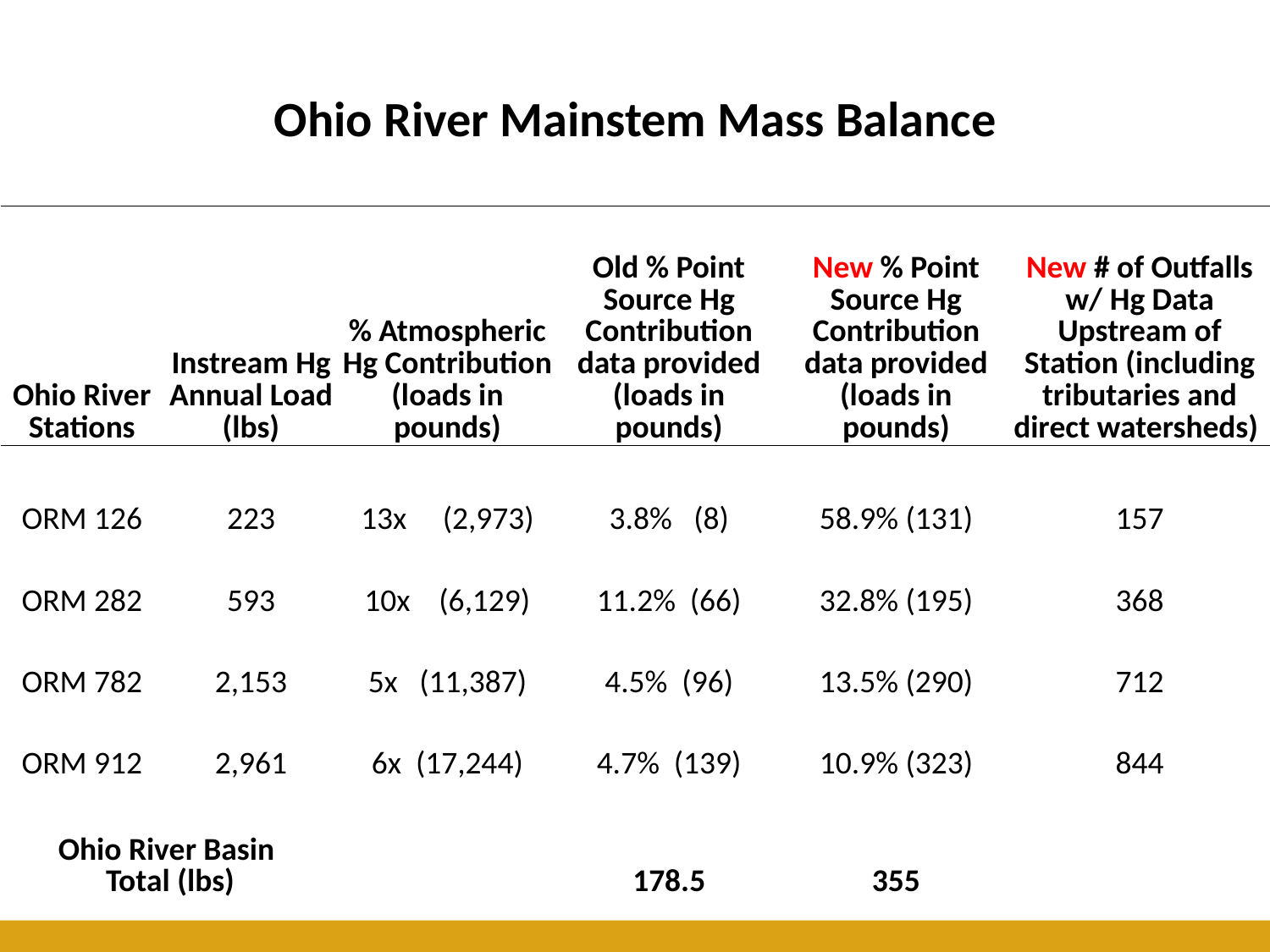

| Ohio River Mainstem Mass Balance |  |  |  |  |  |
| --- | --- | --- | --- | --- | --- |
|  |  |  |  |  |  |
| Ohio River Stations | Instream Hg Annual Load (lbs) | % Atmospheric Hg Contribution (loads in pounds) | Old % Point Source Hg Contribution data provided (loads in pounds) | New % Point Source Hg Contribution data provided (loads in pounds) | New # of Outfalls w/ Hg Data Upstream of Station (including tributaries and direct watersheds) |
| ORM 126 | 223 | 13x (2,973) | 3.8% (8) | 58.9% (131) | 157 |
| ORM 282 | 593 | 10x (6,129) | 11.2% (66) | 32.8% (195) | 368 |
| ORM 782 | 2,153 | 5x (11,387) | 4.5% (96) | 13.5% (290) | 712 |
| ORM 912 | 2,961 | 6x (17,244) | 4.7% (139) | 10.9% (323) | 844 |
| Ohio River Basin Total (lbs) |  |  | 178.5 | 355 |  |